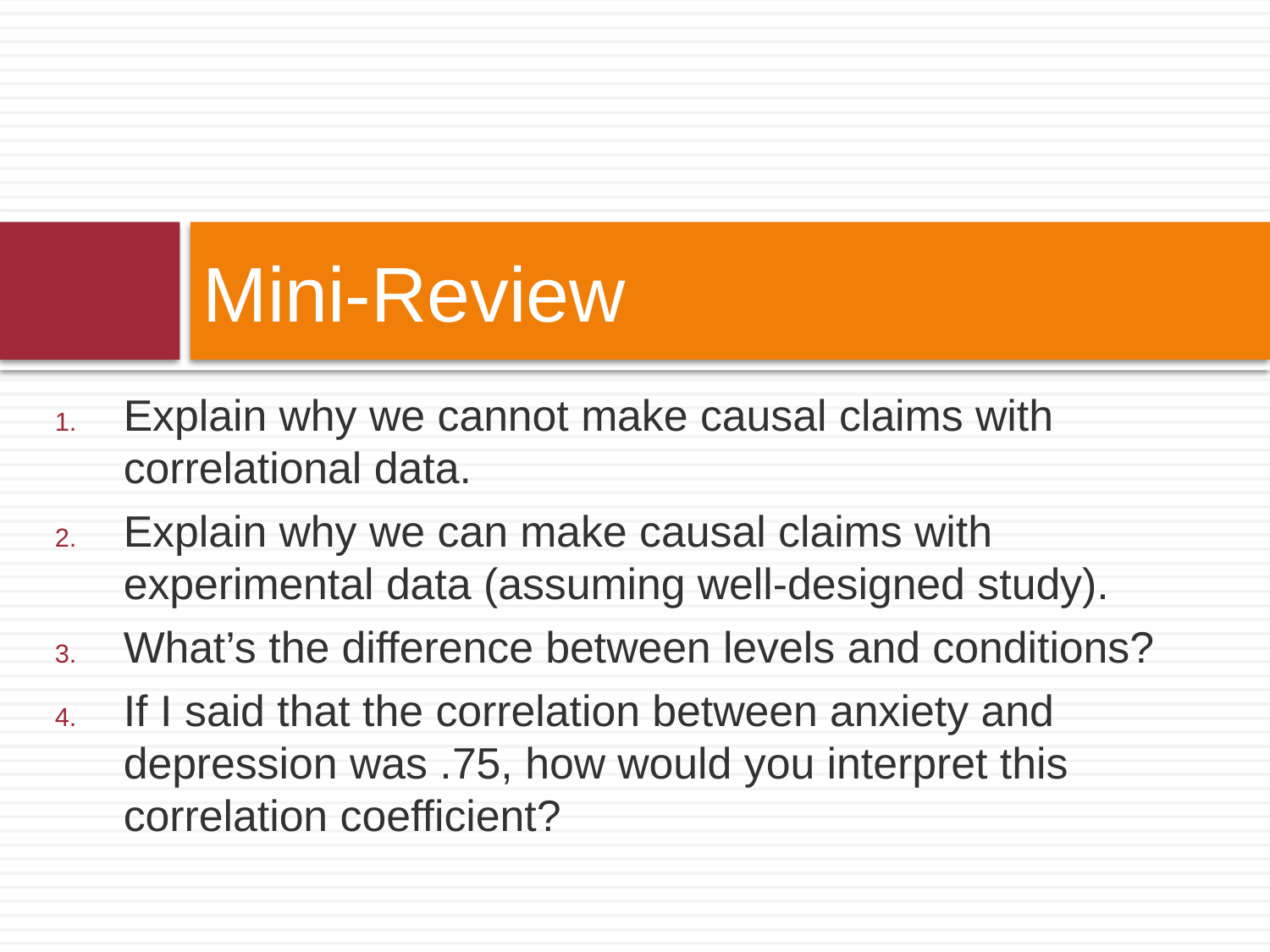

# Mini-Review
Explain why we cannot make causal claims with correlational data.
Explain why we can make causal claims with experimental data (assuming well-designed study).
What’s the difference between levels and conditions?
If I said that the correlation between anxiety and depression was .75, how would you interpret this correlation coefficient?